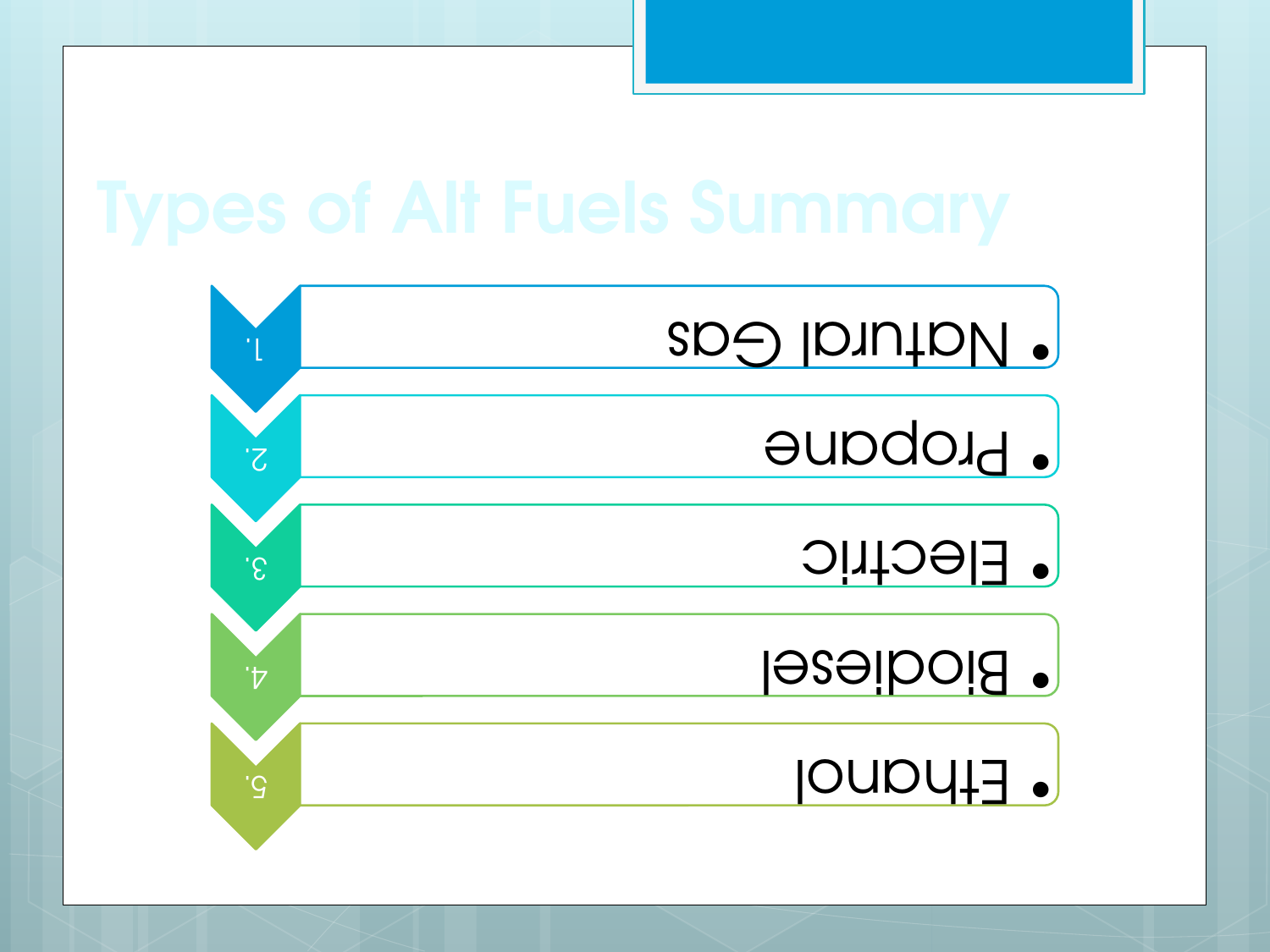

# Types of Alt Fuels Summary
1.
Natural Gas
2.
Propane
3.
Electric
4.
Biodiesel
5.
Ethanol